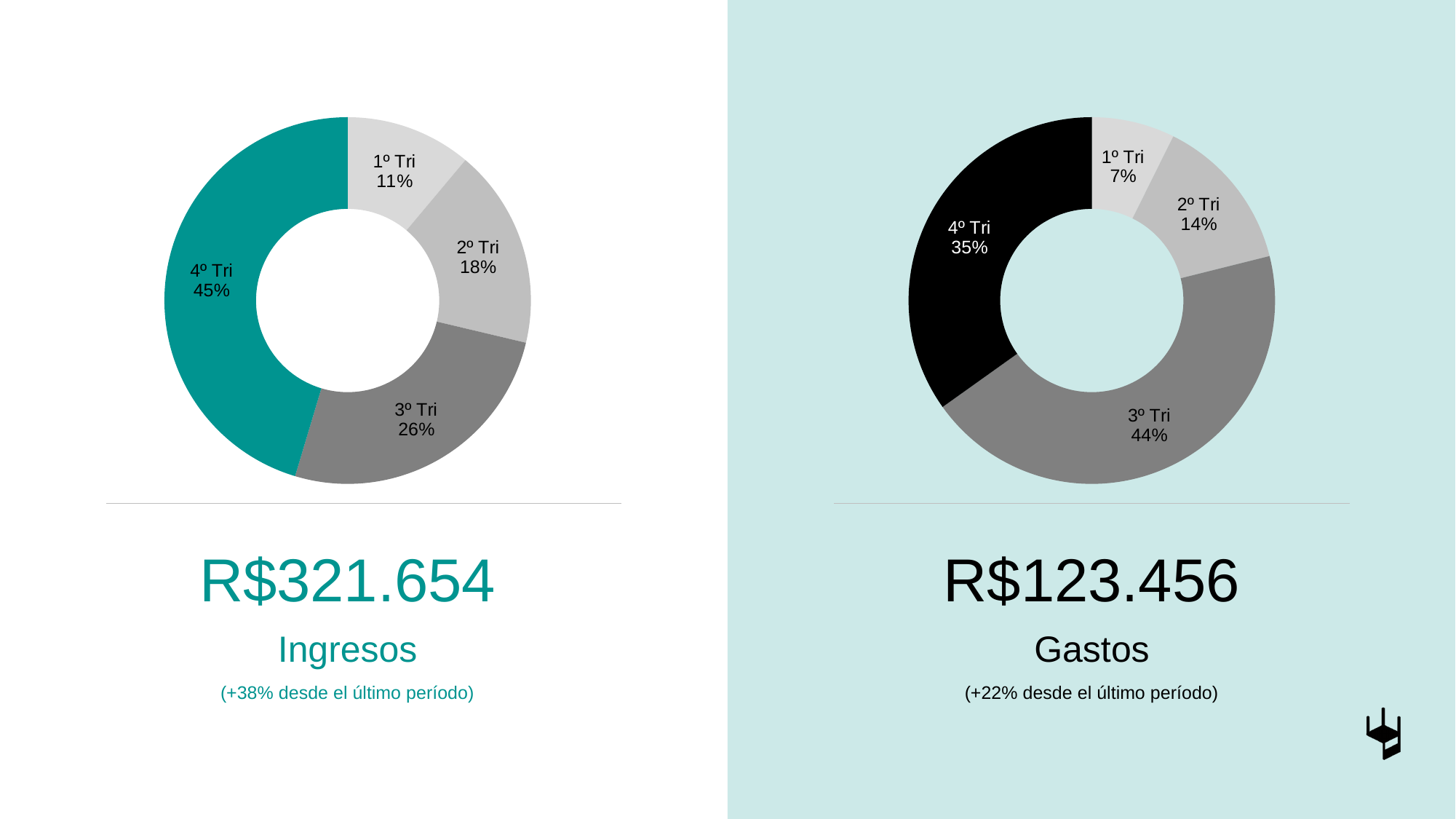

### Chart

| Category | Receitas |
|---|---|
| 1º Tri | 24.0 |
| 2º Tri | 38.0 |
| 3º Tri | 56.0 |
| 4º Tri | 98.0 |

### Chart

| Category | Receitas |
|---|---|
| 1º Tri | 8.0 |
| 2º Tri | 15.0 |
| 3º Tri | 48.0 |
| 4º Tri | 38.0 |
R$321.654
R$123.456
Ingresos
Gastos
(+38% desde el último período)
(+22% desde el último período)